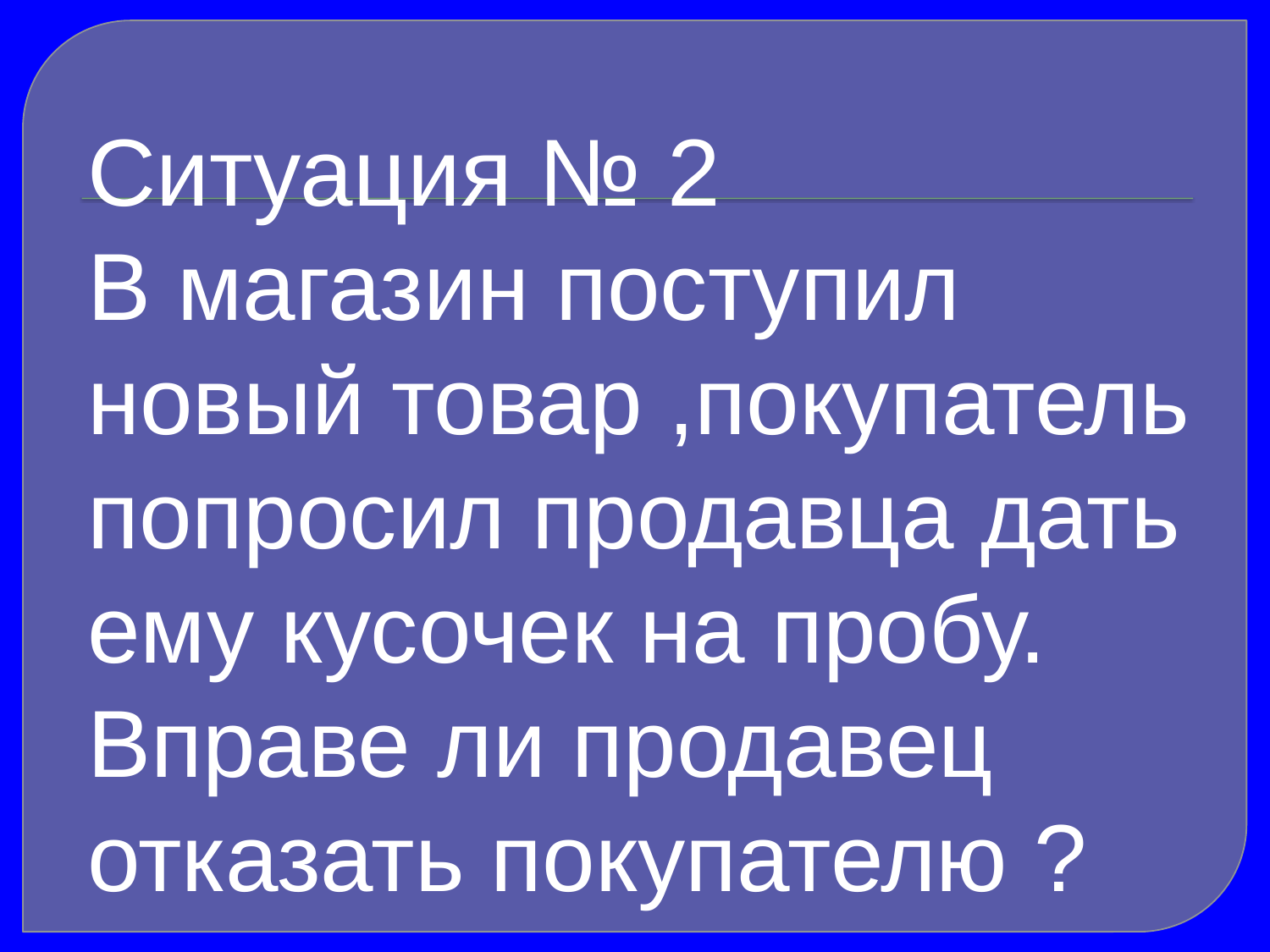

Ситуация № 2
В магазин поступил новый товар ,покупатель попросил продавца дать ему кусочек на пробу. Вправе ли продавец отказать покупателю ?